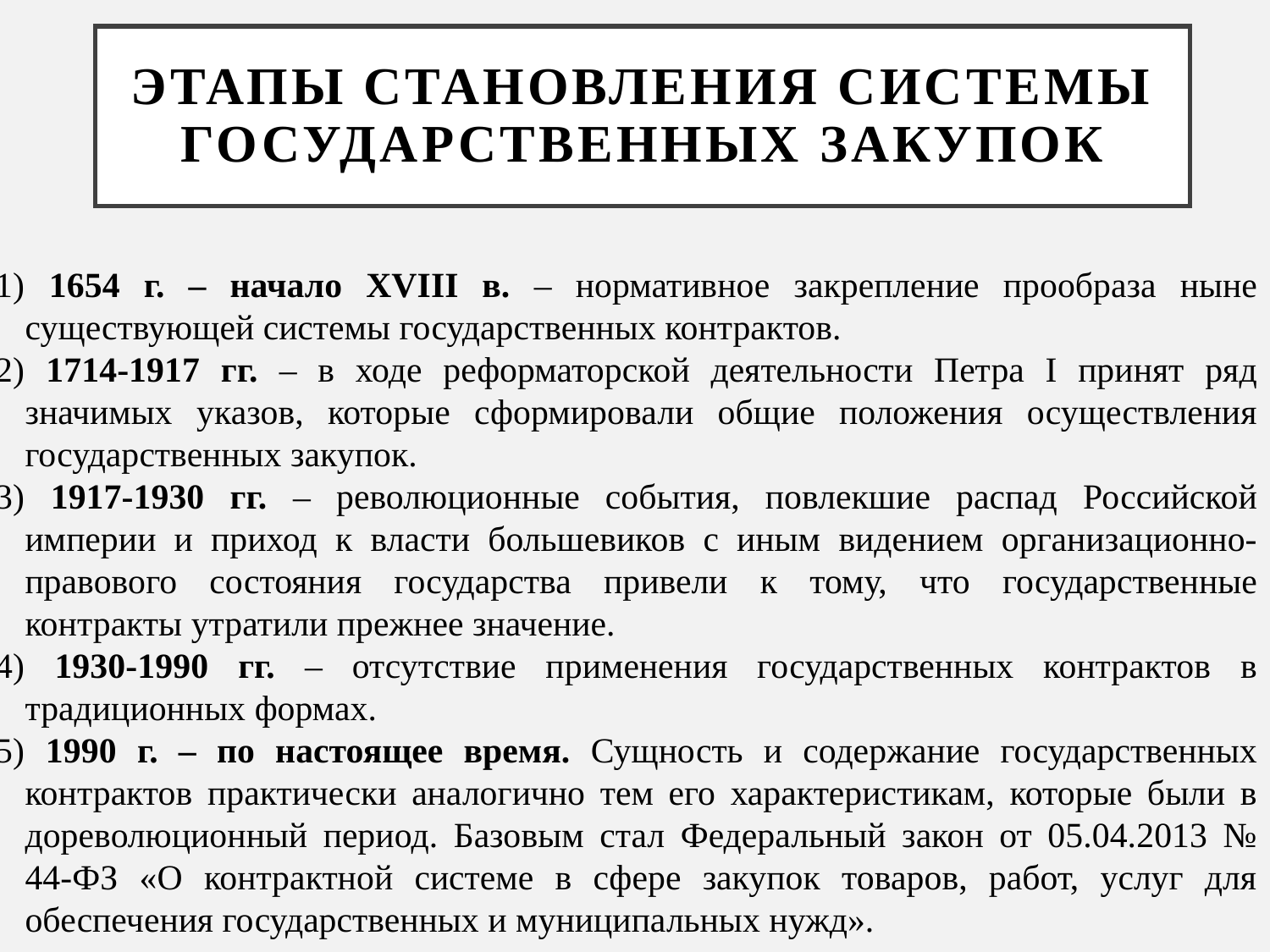

# Этапы становления системы государственных закупок
 1654 г. ‒ начало XVIII в. ‒ нормативное закрепление прообраза ныне существующей системы государственных контрактов.
 1714-1917 гг. ‒ в ходе реформаторской деятельности Петра I принят ряд значимых указов, которые сформировали общие положения осуществления государственных закупок.
 1917-1930 гг. ‒ революционные события, повлекшие распад Российской империи и приход к власти большевиков с иным видением организационно-правового состояния государства привели к тому, что государственные контракты утратили прежнее значение.
 1930-1990 гг. ‒ отсутствие применения государственных контрактов в традиционных формах.
 1990 г. ‒ по настоящее время. Сущность и содержание государственных контрактов практически аналогично тем его характеристикам, которые были в дореволюционный период. Базовым стал Федеральный закон от 05.04.2013 № 44-ФЗ «О контрактной системе в сфере закупок товаров, работ, услуг для обеспечения государственных и муниципальных нужд».